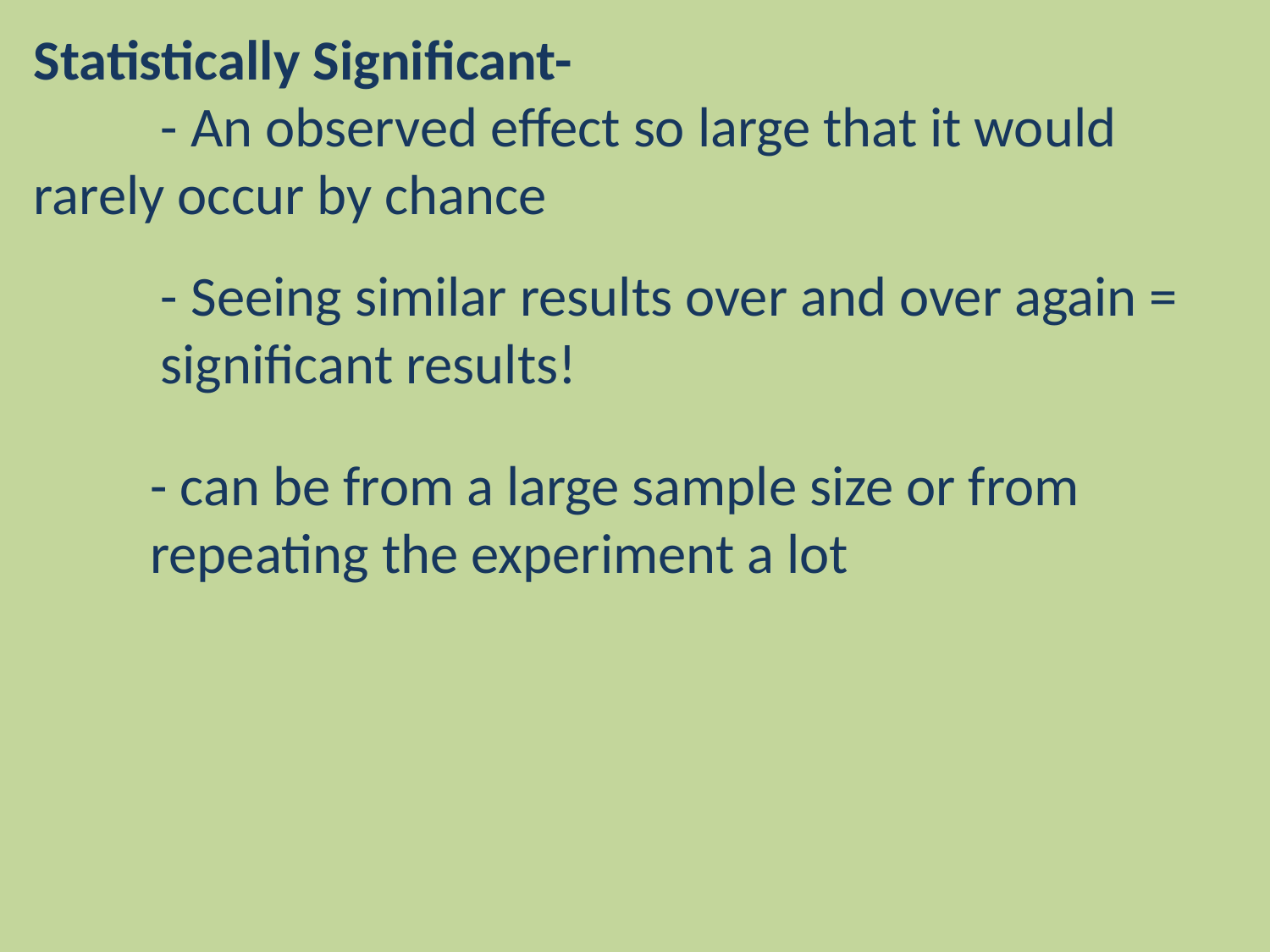

Statistically Significant-
	- An observed effect so large that it would 	rarely occur by chance
	- Seeing similar results over and over again = 	significant results!
	- can be from a large sample size or from 	repeating the experiment a lot